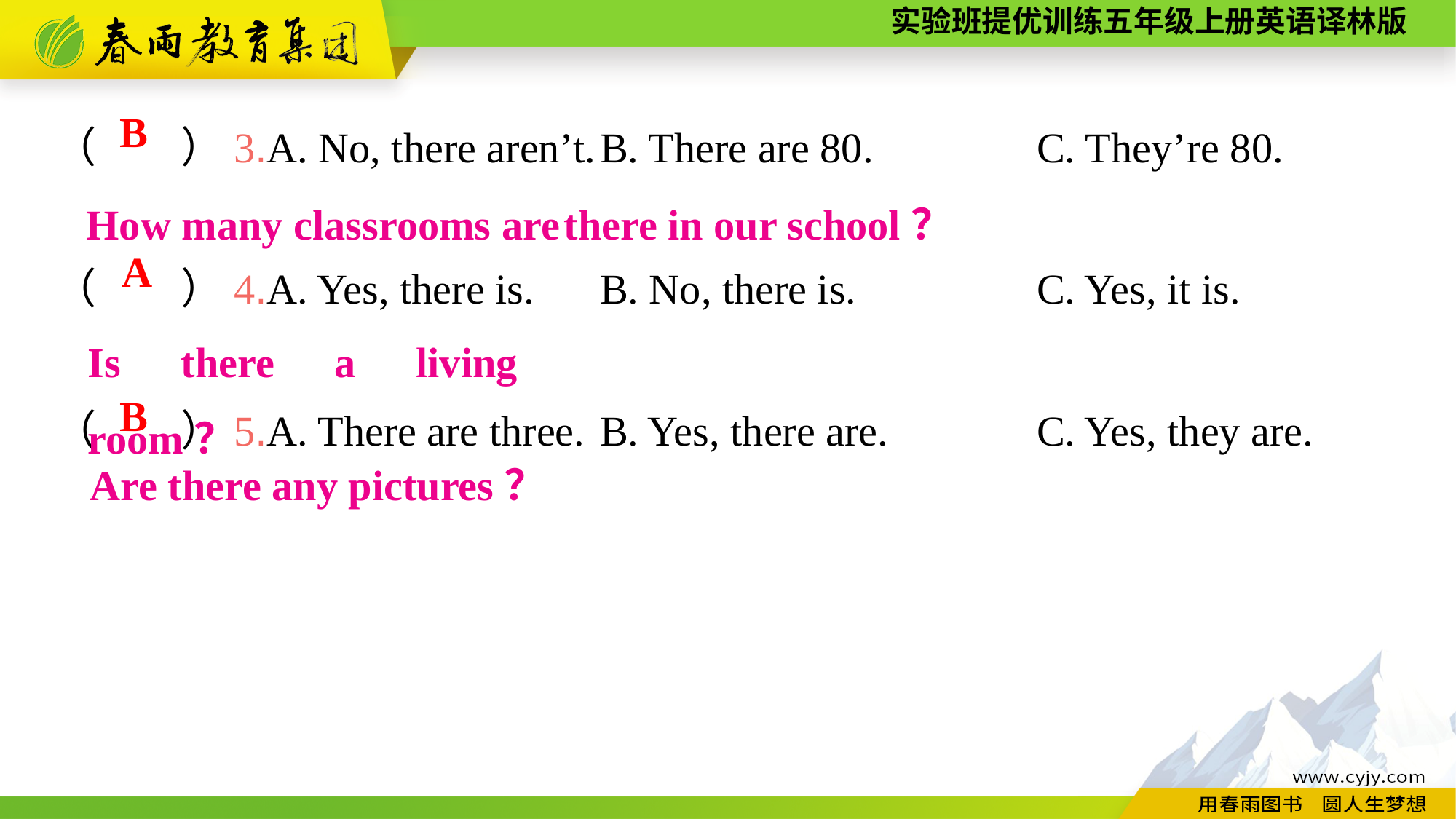

（　　）3.A. No, there aren’t.	B. There are 80.		C. They’re 80.

（　　）4.A. Yes, there is.	B. No, there is.		C. Yes, it is.

（　　）5.A. There are three.	B. Yes, there are.		C. Yes, they are.
B
How many classrooms are there in our school？
A
Is there a living room？
B
Are there any pictures？